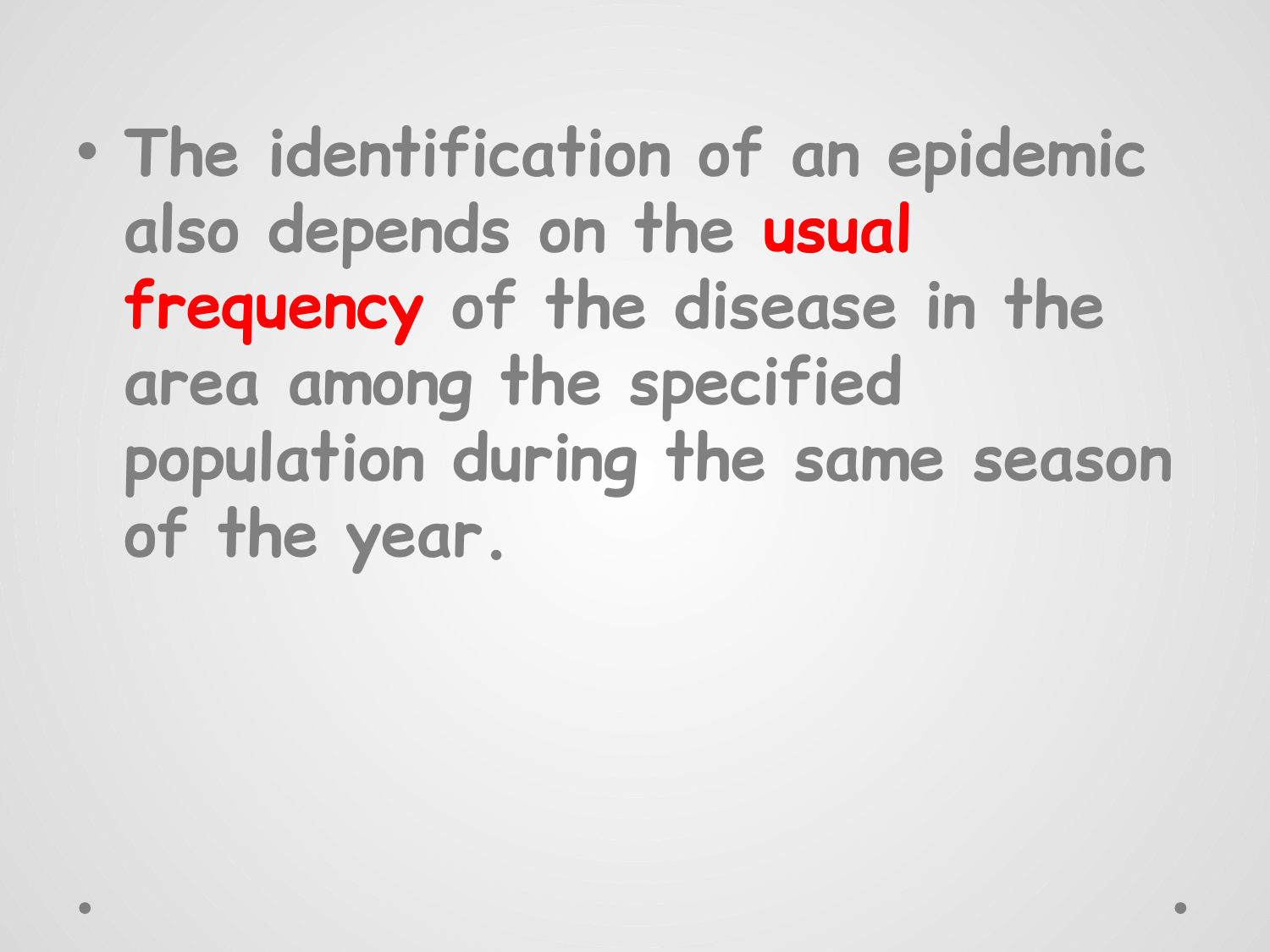

The identification of an epidemic also depends on the usual frequency of the disease in the area among the specified population during the same season of the year.